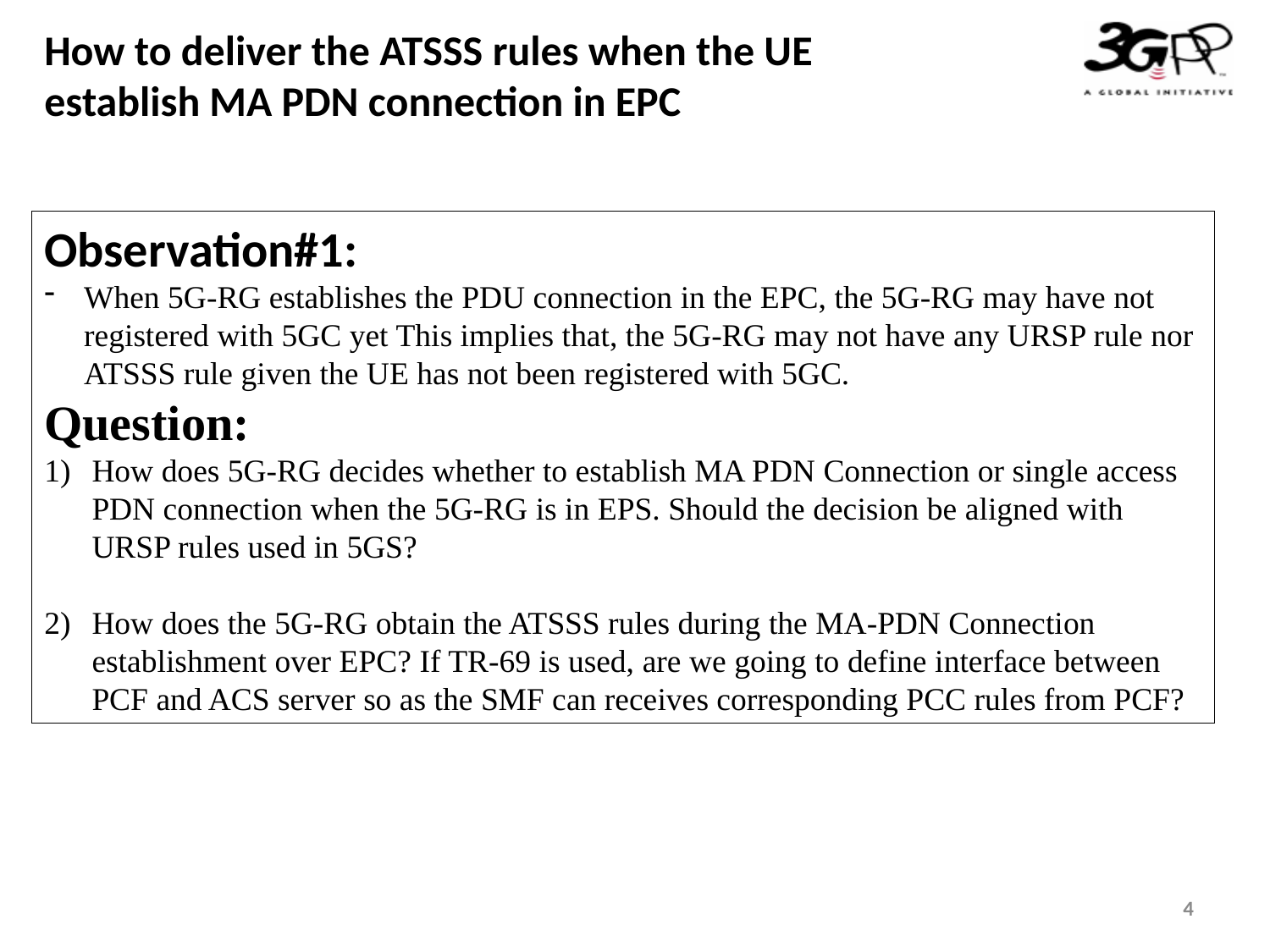

How to deliver the ATSSS rules when the UE establish MA PDN connection in EPC
Observation#1:
When 5G-RG establishes the PDU connection in the EPC, the 5G-RG may have not registered with 5GC yet This implies that, the 5G-RG may not have any URSP rule nor ATSSS rule given the UE has not been registered with 5GC.
Question:
How does 5G-RG decides whether to establish MA PDN Connection or single access PDN connection when the 5G-RG is in EPS. Should the decision be aligned with URSP rules used in 5GS?

How does the 5G-RG obtain the ATSSS rules during the MA-PDN Connection establishment over EPC? If TR-69 is used, are we going to define interface between PCF and ACS server so as the SMF can receives corresponding PCC rules from PCF?
4